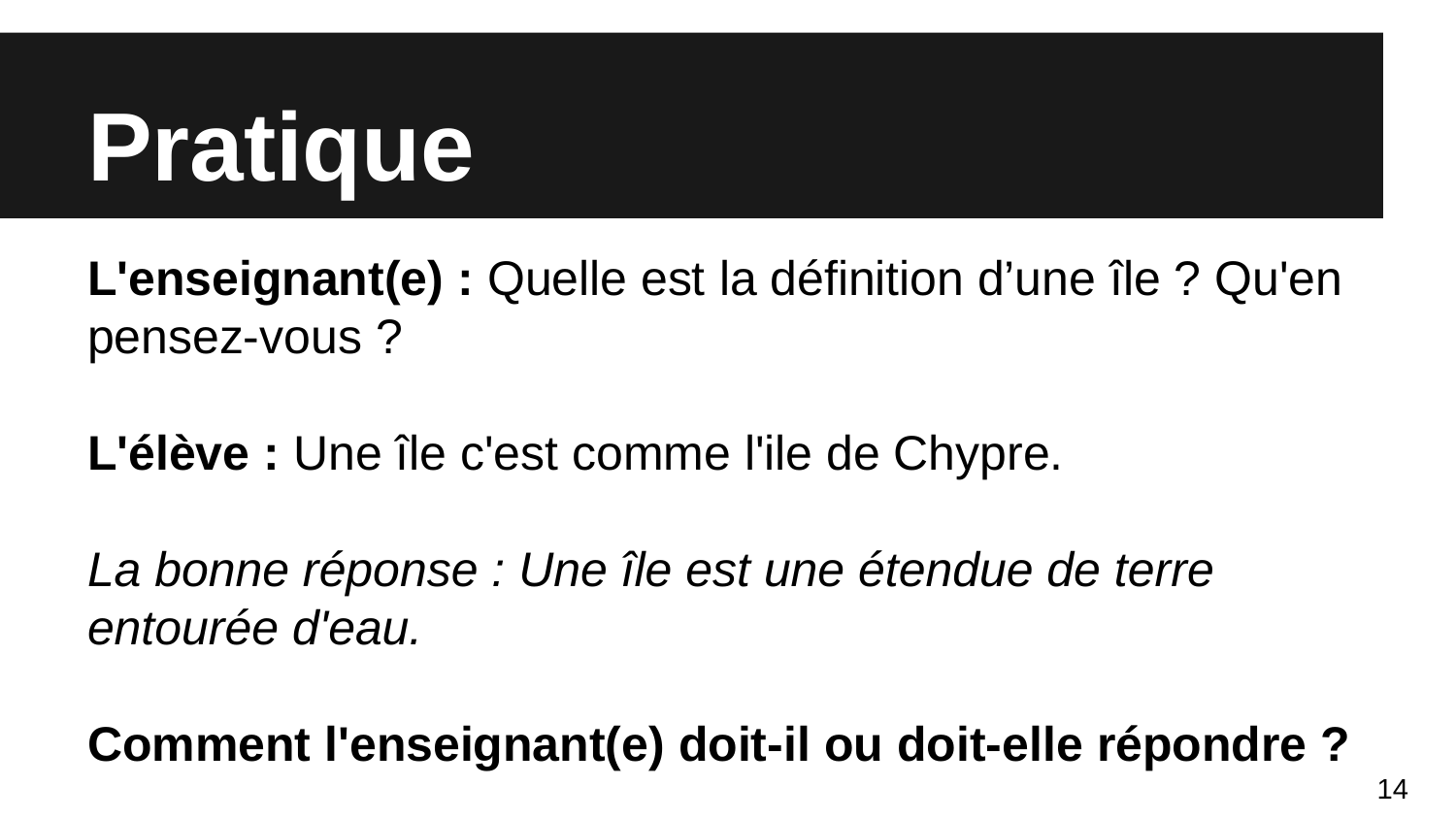

# Pratique
L'enseignant(e) : Quelle est la définition d’une île ? Qu'en pensez-vous ?

L'élève : Une île c'est comme l'ile de Chypre.

La bonne réponse : Une île est une étendue de terre entourée d'eau.

Comment l'enseignant(e) doit-il ou doit-elle répondre ?
14